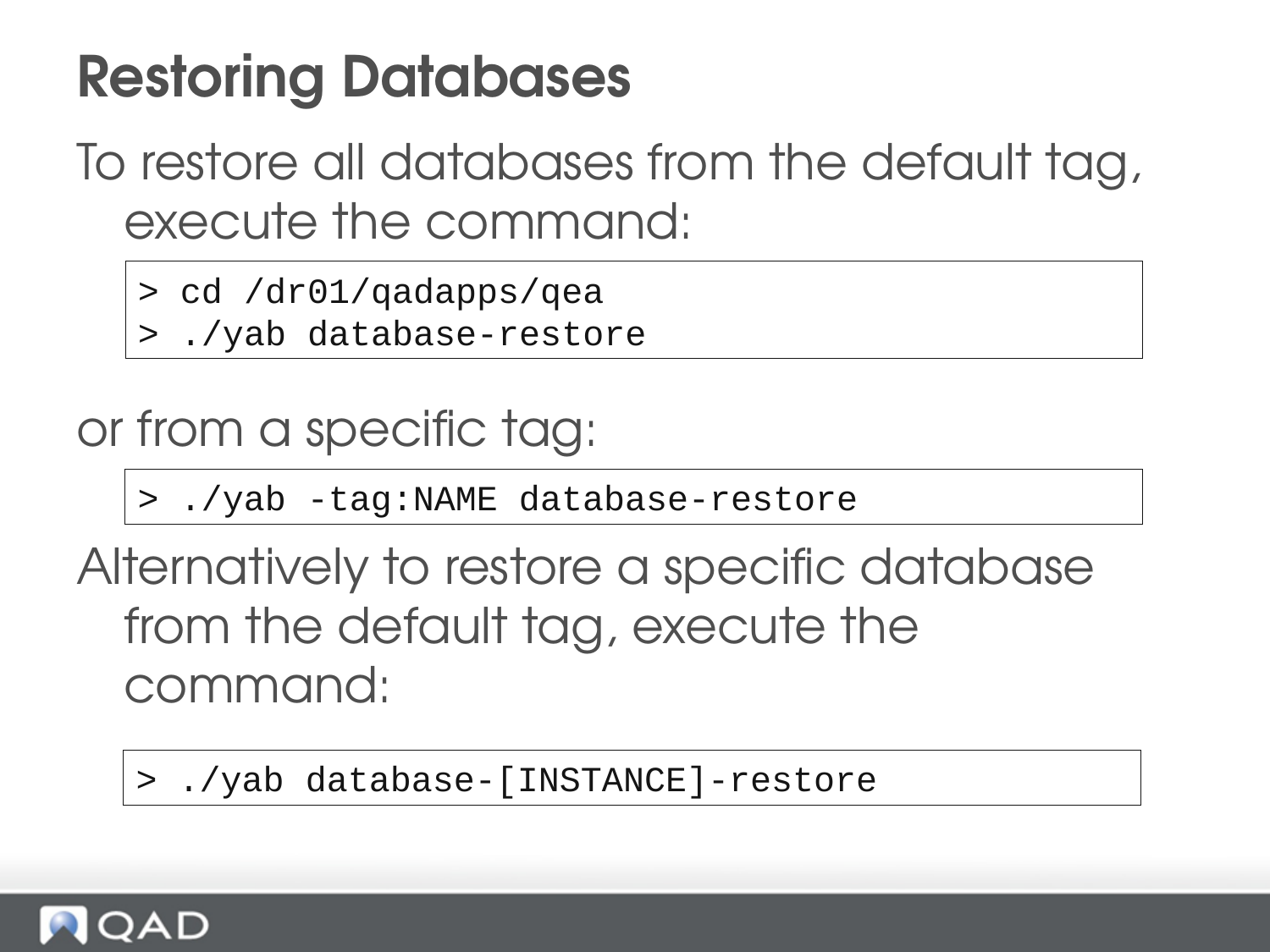

# Restoring Databases
To restore all databases from the default tag, execute the command:

or from a specific tag:

Alternatively to restore a specific database from the default tag, execute the command:
> cd /dr01/qadapps/qea
> ./yab database-restore
> ./yab -tag:NAME database-restore
> ./yab database-[INSTANCE]-restore